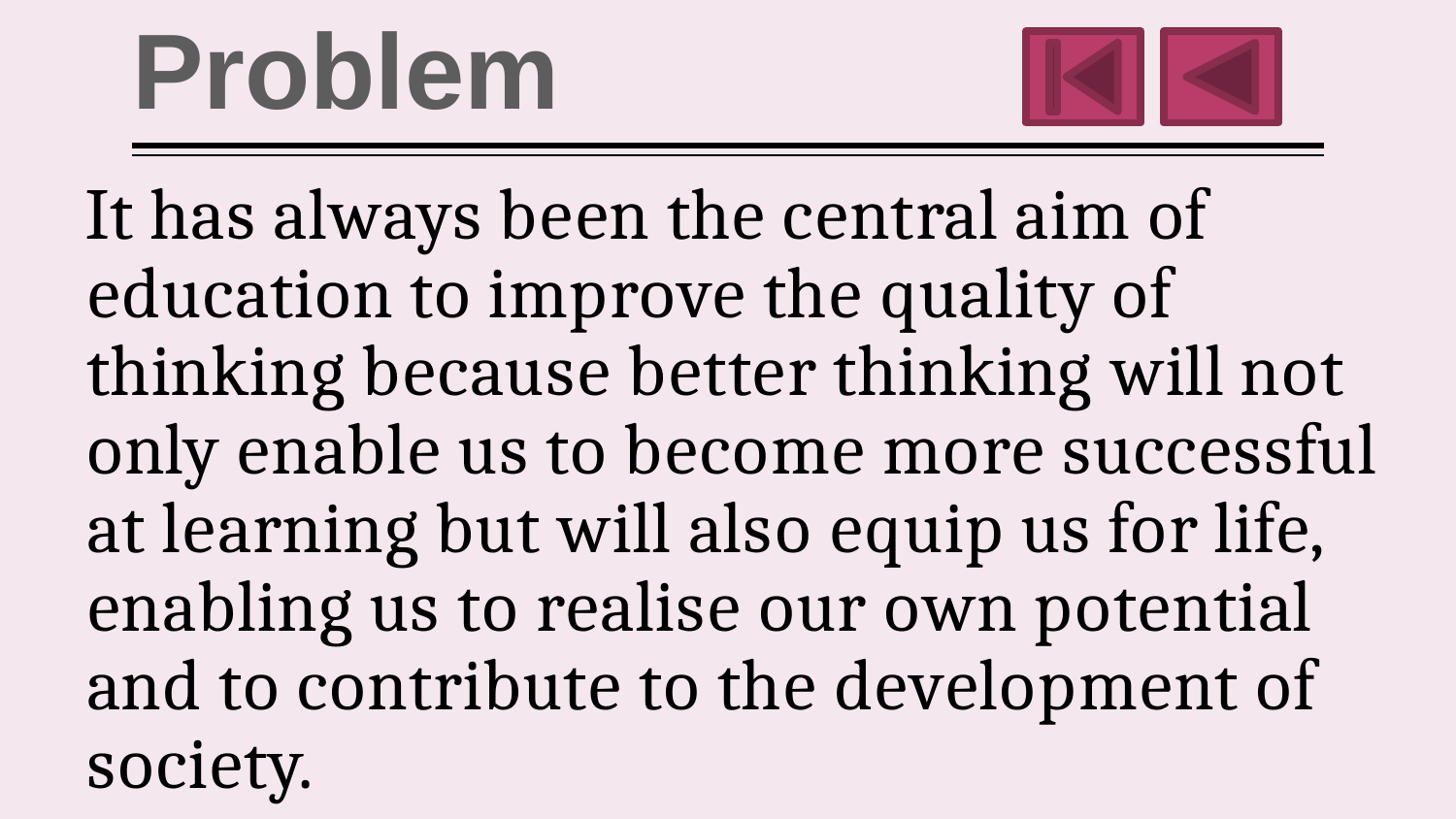

# Problem

It has always been the central aim of education to improve the quality of thinking because better thinking will not only enable us to become more successful at learning but will also equip us for life, enabling us to realise our own potential and to contribute to the development of society.